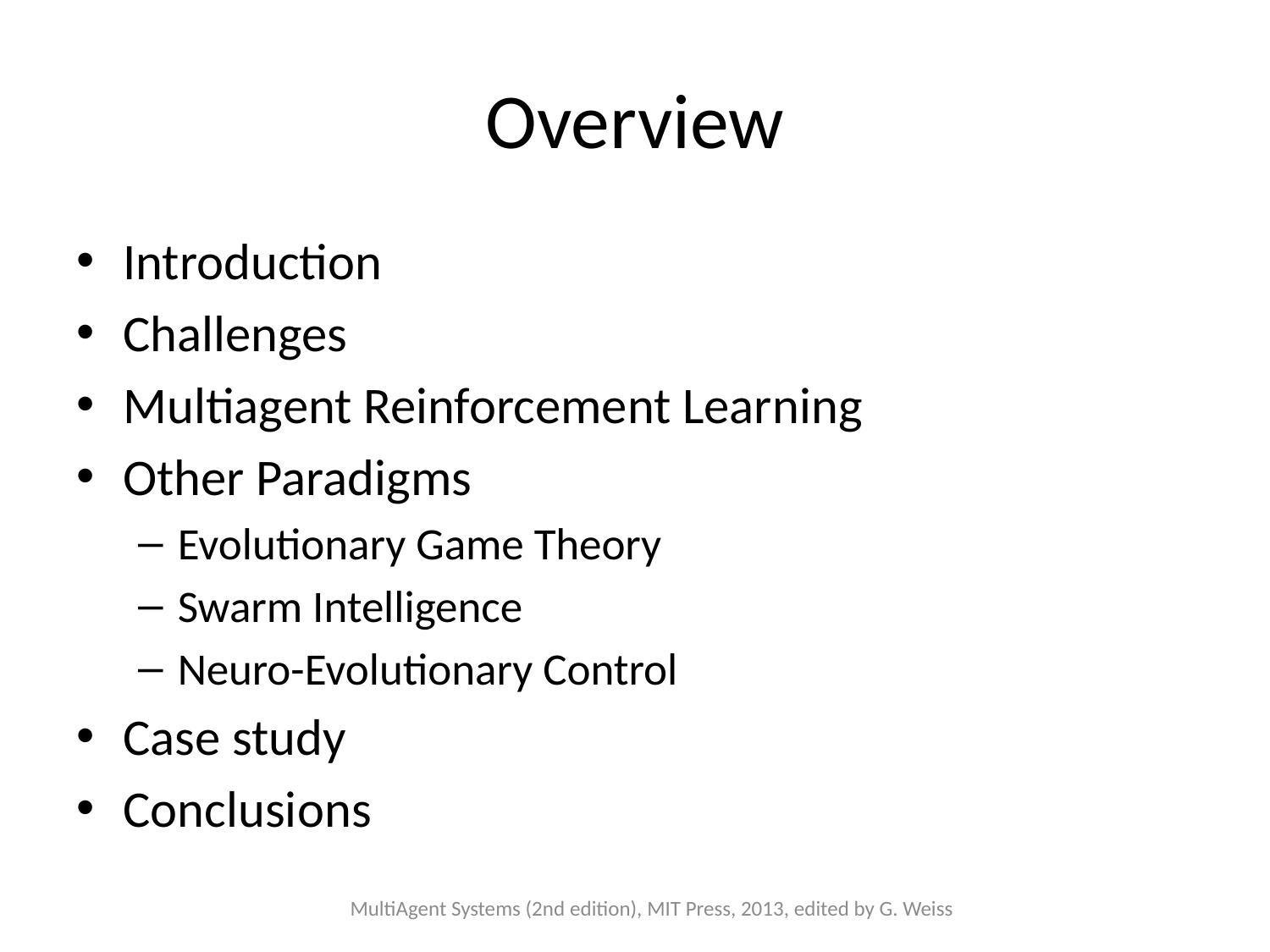

# Overview
Introduction
Challenges
Multiagent Reinforcement Learning
Other Paradigms
Evolutionary Game Theory
Swarm Intelligence
Neuro-Evolutionary Control
Case study
Conclusions

MultiAgent Systems (2nd edition), MIT Press, 2013, edited by G. Weiss